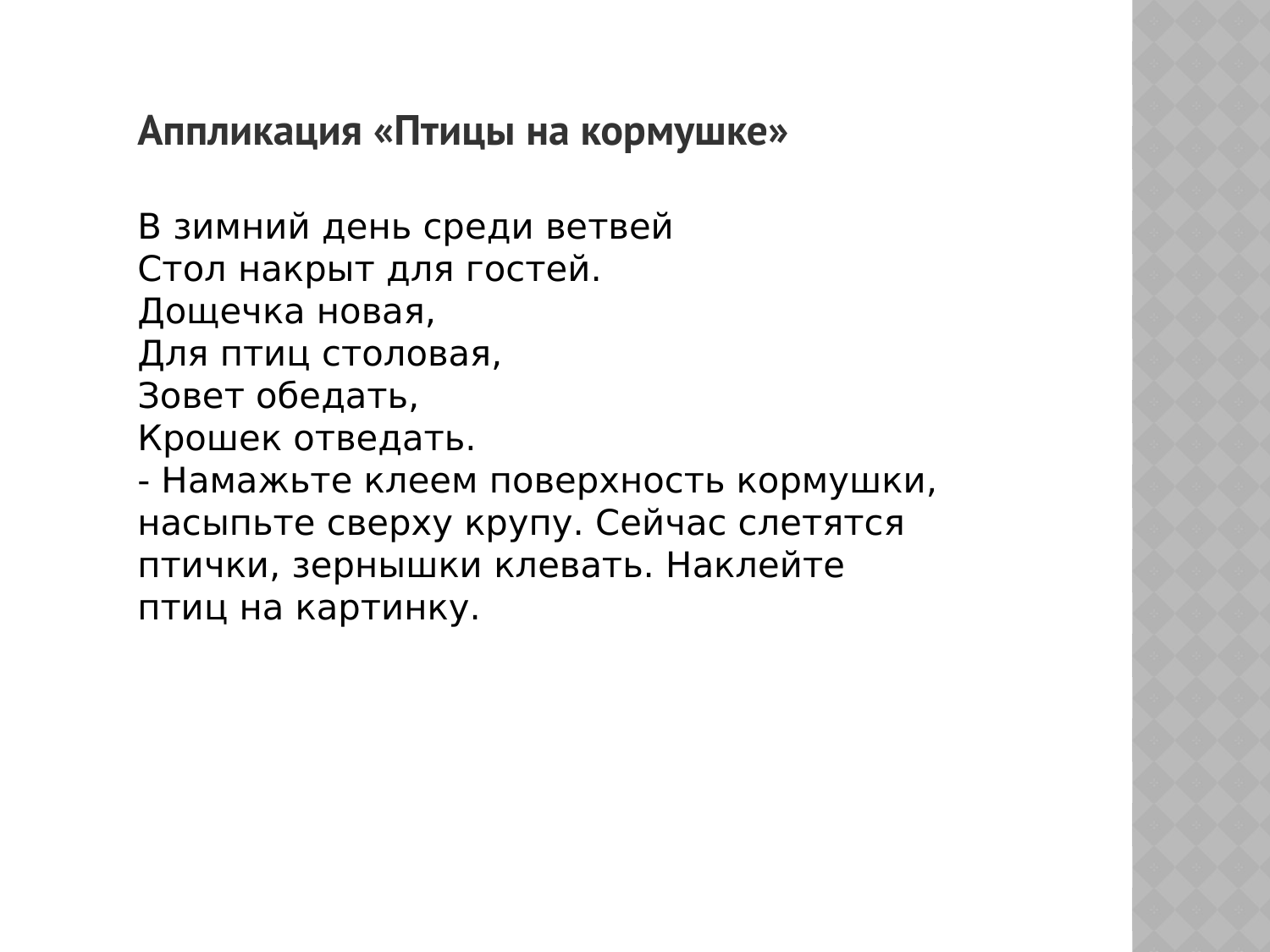

Аппликация «Птицы на кормушке»

В зимний день среди ветвей
Стол накрыт для гостей.
Дощечка новая,
Для птиц столовая,
Зовет обедать,
Крошек отведать.
- Намажьте клеем поверхность кормушки, насыпьте сверху крупу. Сейчас слетятся птички, зернышки клевать. Наклейте птиц на картинку.